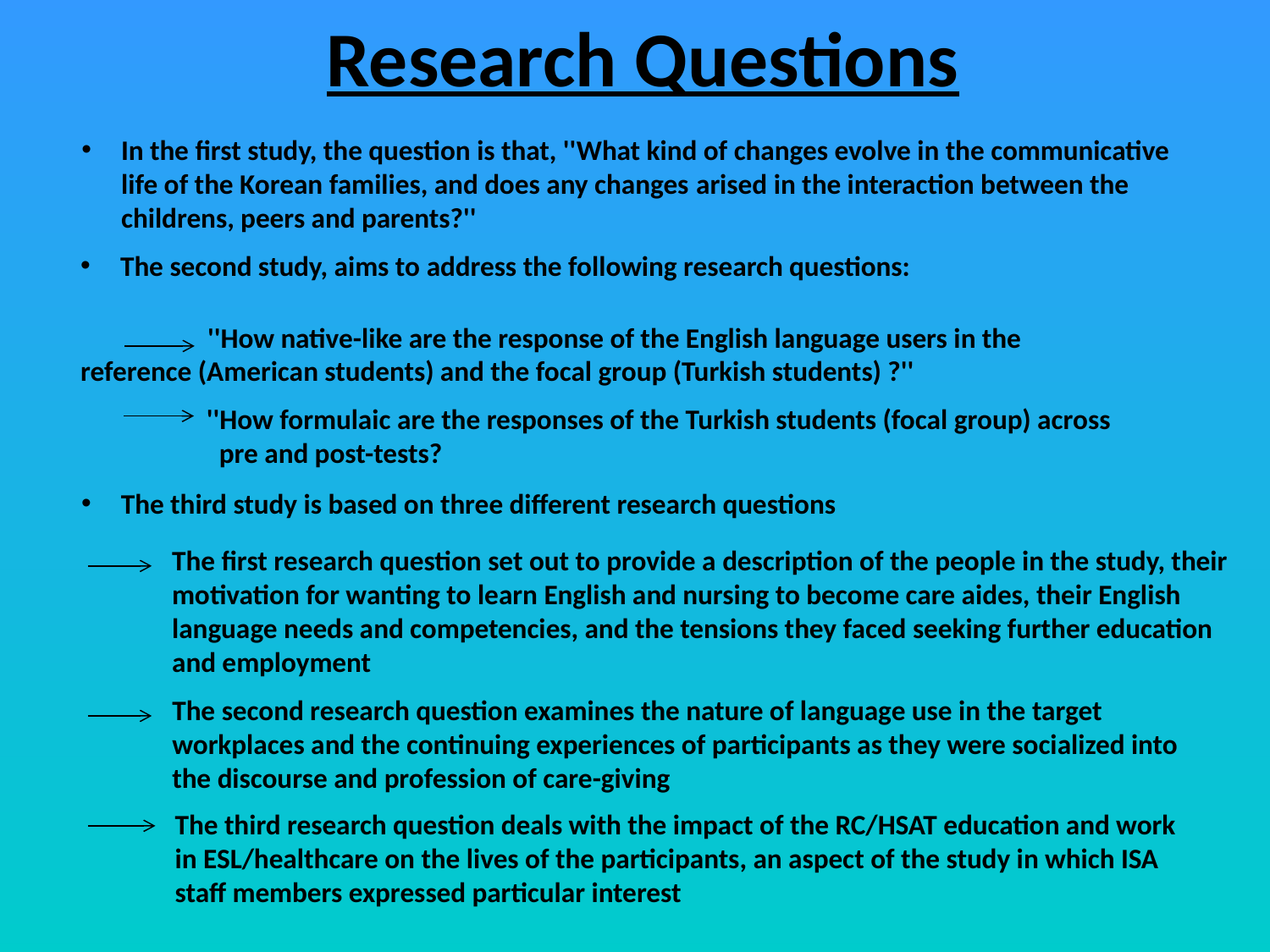

# Research Questions
In the first study, the question is that, ''What kind of changes evolve in the communicative life of the Korean families, and does any changes arised in the interaction between the childrens, peers and parents?''
The second study, aims to address the following research questions:

	''How native-like are the response of the English language users in the 	reference (American students) and the focal group (Turkish students) ?''
''How formulaic are the responses of the Turkish students (focal group) across      pre and post-tests?
The third study is based on three different research questions
The first research question set out to provide a description of the people in the study, their motivation for wanting to learn English and nursing to become care aides, their English language needs and competencies, and the tensions they faced seeking further education and employment
The second research question examines the nature of language use in the target workplaces and the continuing experiences of participants as they were socialized into the discourse and profession of care-giving
The third research question deals with the impact of the RC/HSAT education and work in ESL/healthcare on the lives of the participants, an aspect of the study in which ISA staff members expressed particular interest